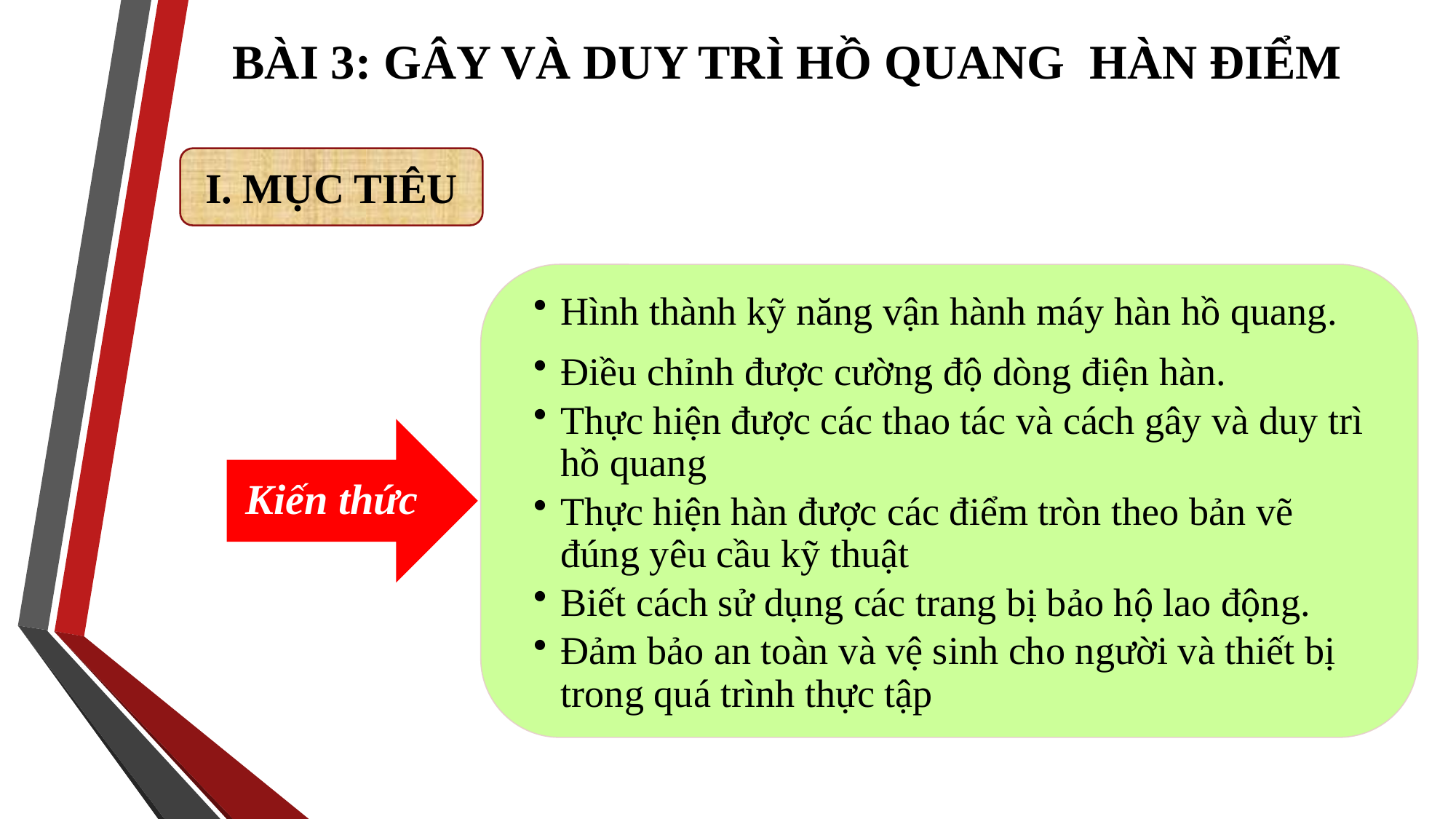

BÀI 3: GÂY VÀ DUY TRÌ HỒ QUANG  HÀN ĐIỂM
I. MỤC TIÊU
Hình thành kỹ năng vận hành máy hàn hồ quang.
Điều chỉnh được cường độ dòng điện hàn.
Thực hiện được các thao tác và cách gây và duy trì hồ quang
Thực hiện hàn được các điểm tròn theo bản vẽ đúng yêu cầu kỹ thuật
Biết cách sử dụng các trang bị bảo hộ lao động.
Đảm bảo an toàn và vệ sinh cho người và thiết bị trong quá trình thực tập
Kiến thức